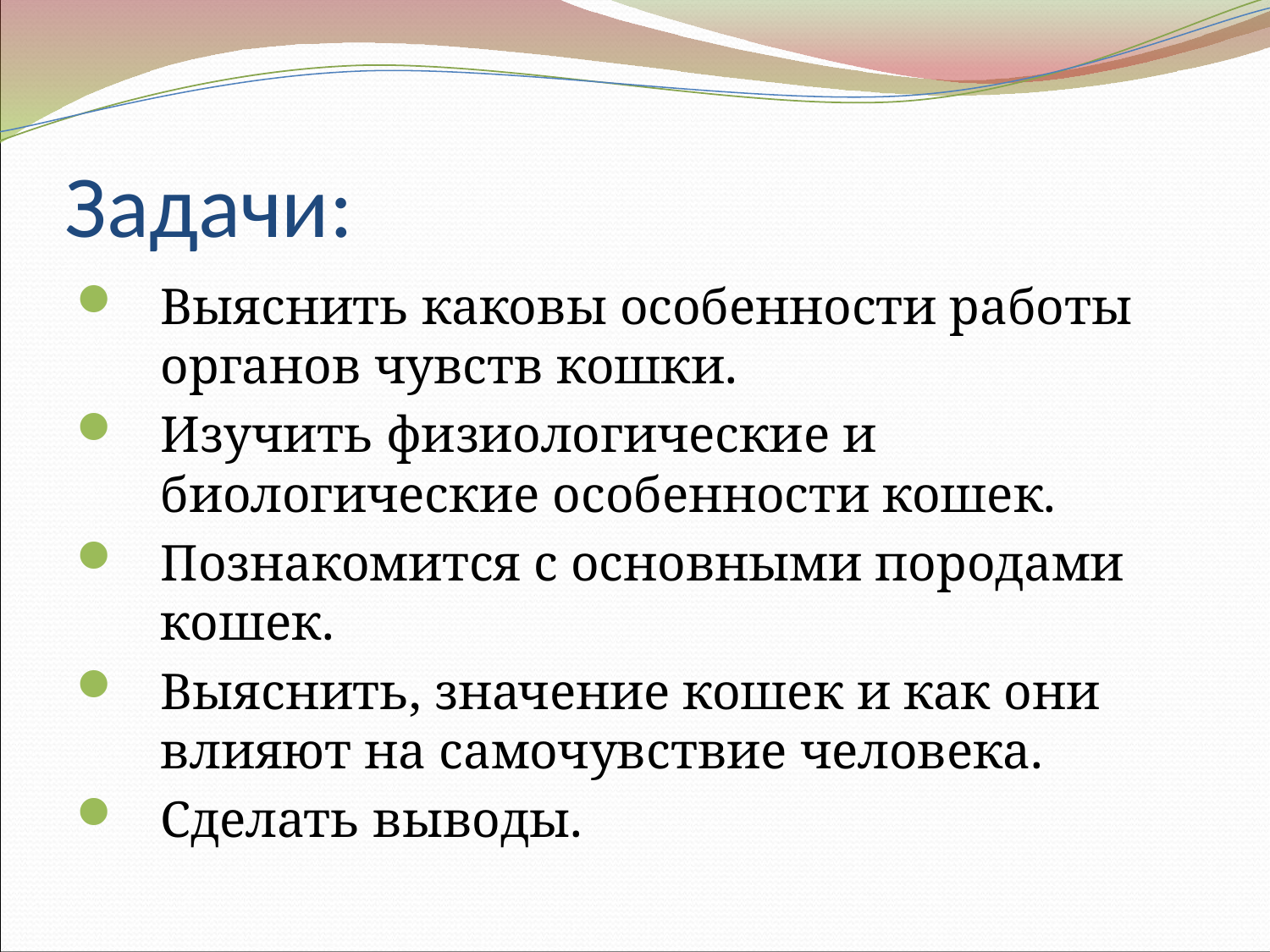

# Задачи:
Выяснить каковы особенности работы органов чувств кошки.
Изучить физиологические и биологические особенности кошек.
Познакомится с основными породами кошек.
Выяснить, значение кошек и как они влияют на самочувствие человека.
Сделать выводы.